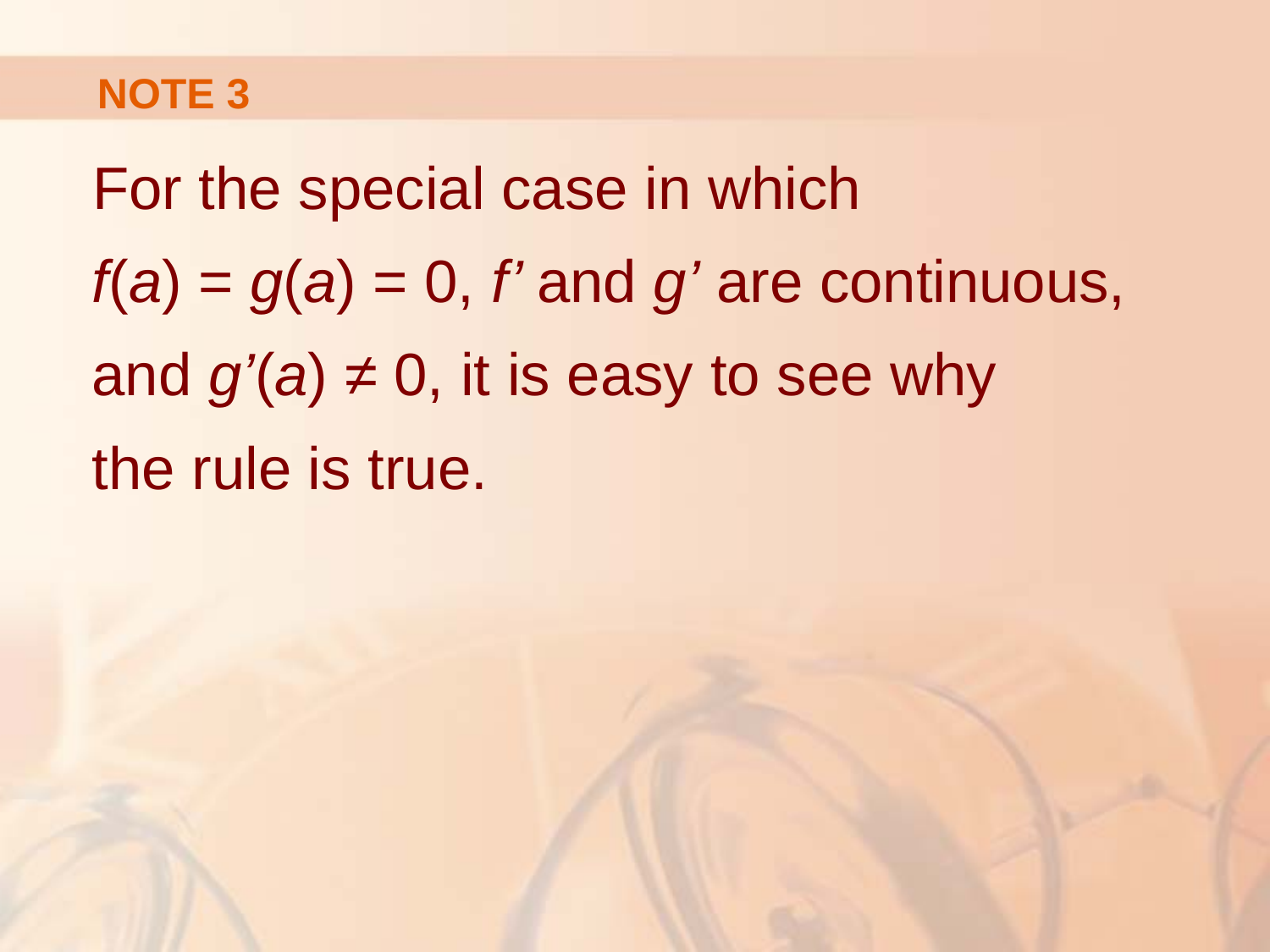

# NOTE 3
For the special case in which
f(a) = g(a) = 0, f’ and g’ are continuous,
and g’(a) ≠ 0, it is easy to see why
the rule is true.